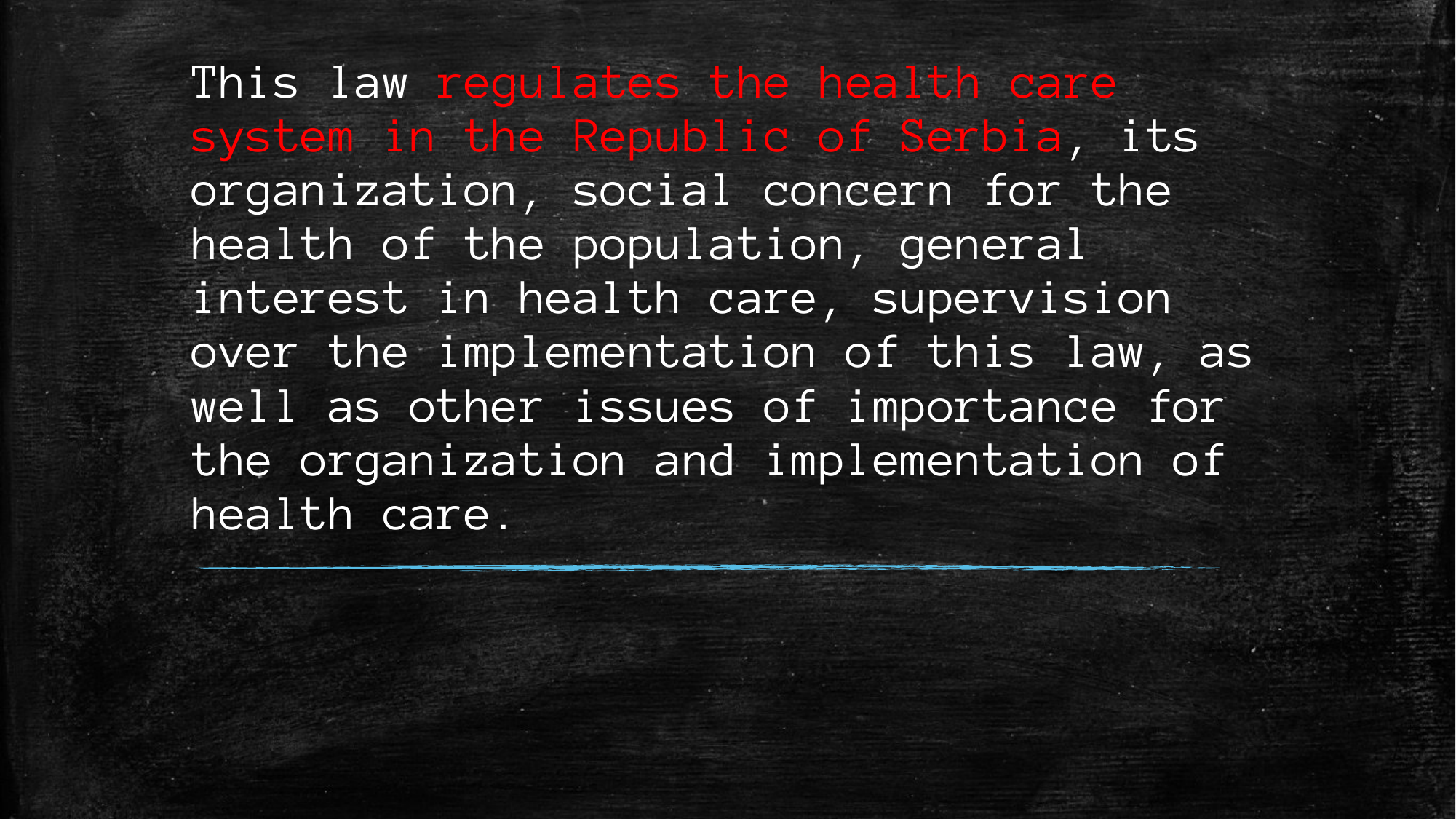

# This law regulates the health care system in the Republic of Serbia, its organization, social concern for the health of the population, general interest in health care, supervision over the implementation of this law, as well as other issues of importance for the organization and implementation of health care.